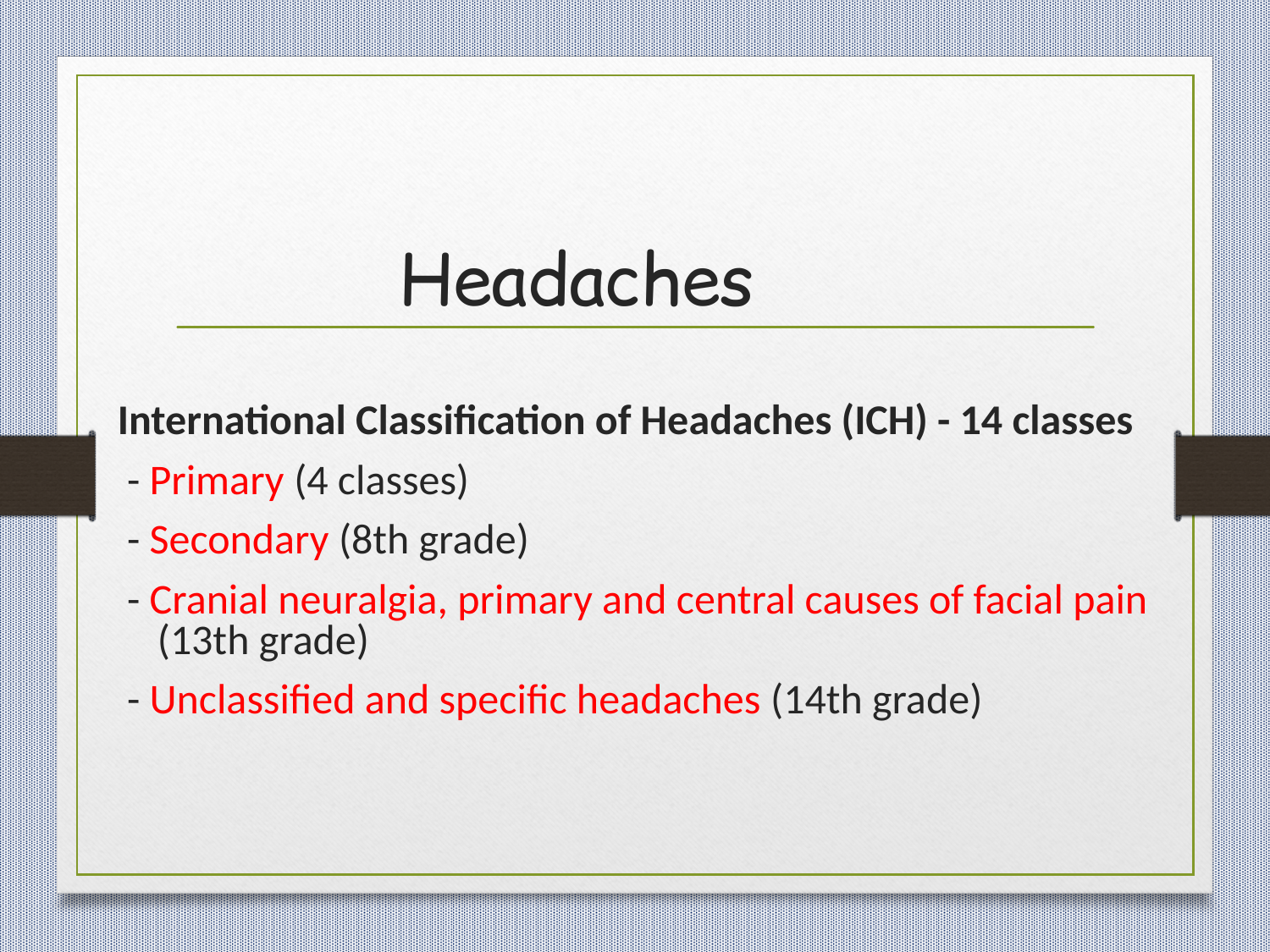

# Headaches
International Classification of Headaches (ICH) - 14 classes
 - Primary (4 classes)
 - Secondary (8th grade)
 - Cranial neuralgia, primary and central causes of facial pain (13th grade)
 - Unclassified and specific headaches (14th grade)